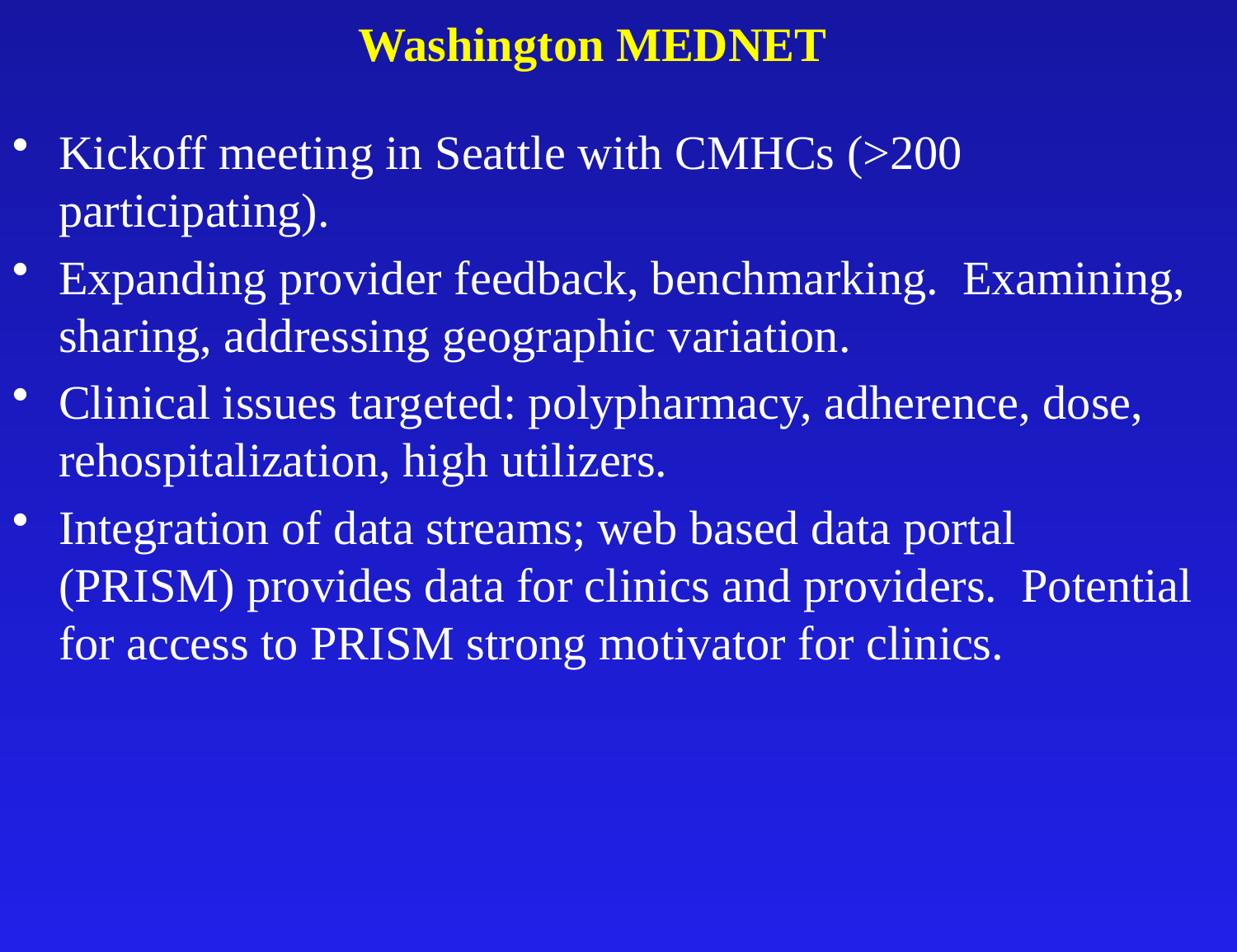

# Washington MEDNET
Kickoff meeting in Seattle with CMHCs (>200 participating).
Expanding provider feedback, benchmarking.  Examining, sharing, addressing geographic variation.
Clinical issues targeted: polypharmacy, adherence, dose, rehospitalization, high utilizers.
Integration of data streams; web based data portal (PRISM) provides data for clinics and providers.  Potential for access to PRISM strong motivator for clinics.